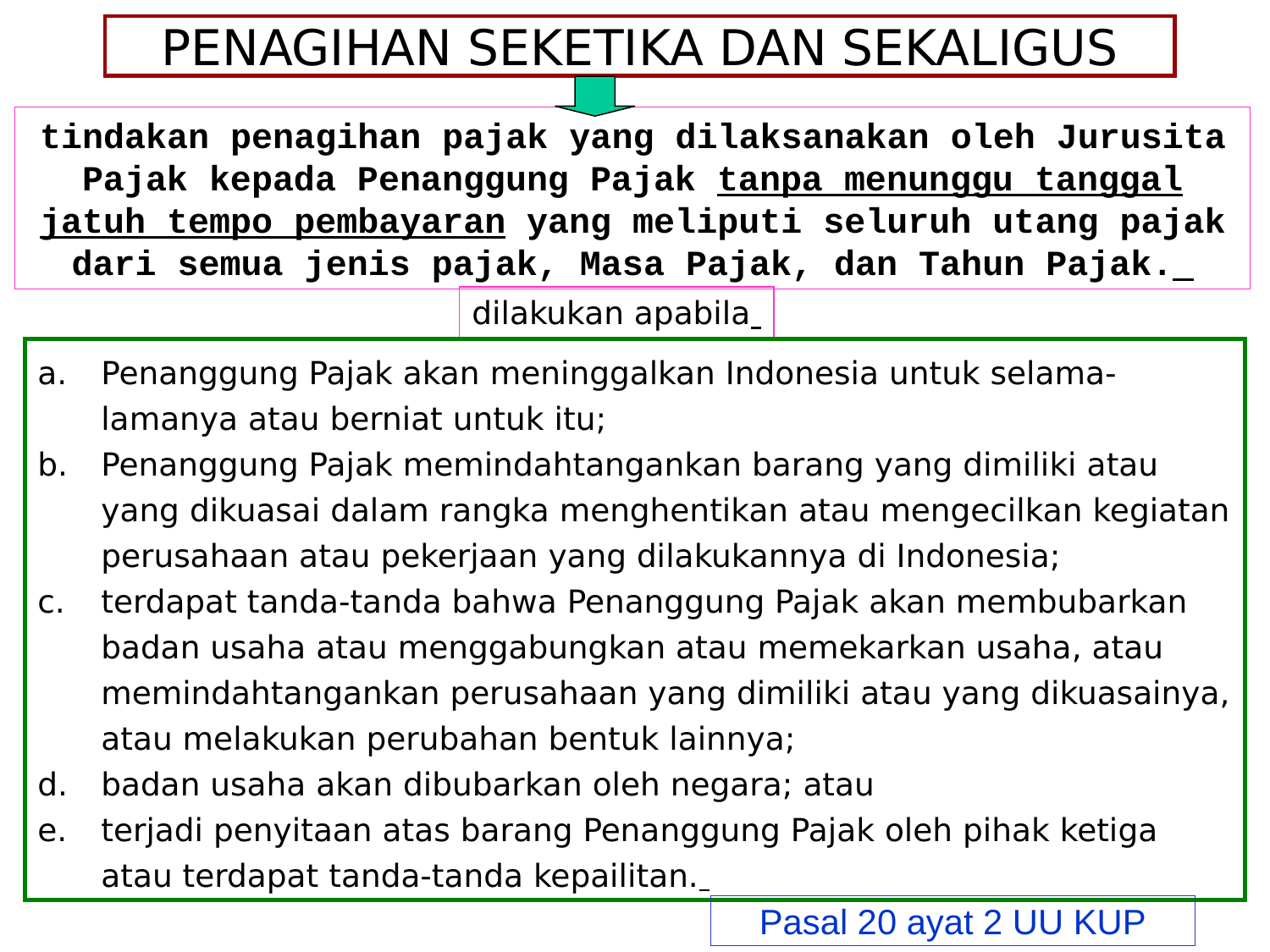

# PENAGIHAN SEKETIKA DAN SEKALIGUS

tindakan penagihan pajak yang dilaksanakan oleh Jurusita Pajak kepada Penanggung Pajak tanpa menunggu tanggal jatuh tempo pembayaran yang meliputi seluruh utang pajak dari semua jenis pajak, Masa Pajak, dan Tahun Pajak.
dilakukan apabila
Penanggung Pajak akan meninggalkan Indonesia untuk selama-lamanya atau berniat untuk itu;
Penanggung Pajak memindahtangankan barang yang dimiliki atau yang dikuasai dalam rangka menghentikan atau mengecilkan kegiatan perusahaan atau pekerjaan yang dilakukannya di Indonesia;
c.	terdapat tanda-tanda bahwa Penanggung Pajak akan membubarkan badan usaha atau menggabungkan atau memekarkan usaha, atau memindahtangankan perusahaan yang dimiliki atau yang dikuasainya, atau melakukan perubahan bentuk lainnya;
d.	badan usaha akan dibubarkan oleh negara; atau
e.	terjadi penyitaan atas barang Penanggung Pajak oleh pihak ketiga atau terdapat tanda-tanda kepailitan.
Pasal 20 ayat 2 UU KUP